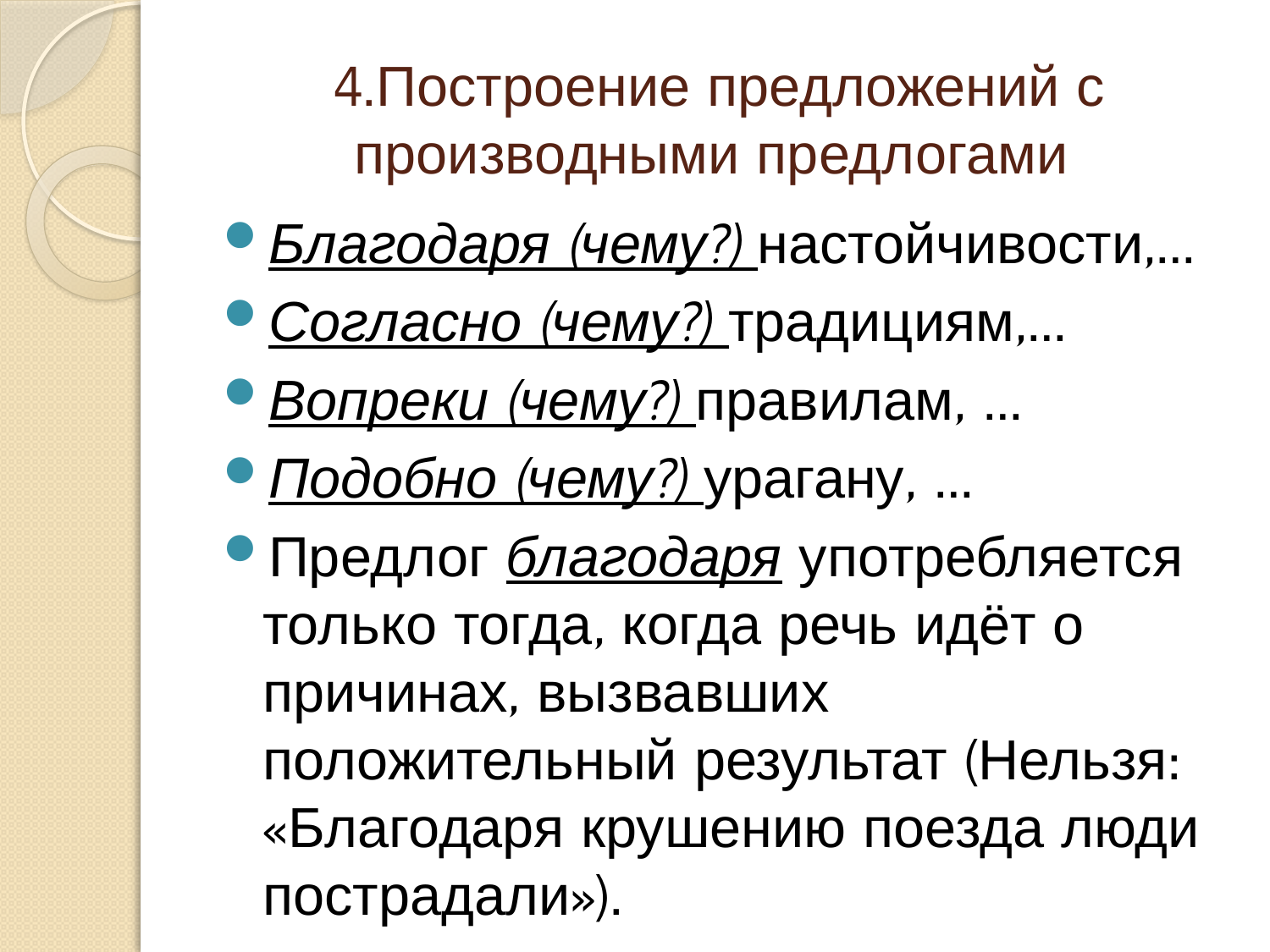

# 4.Построение предложений с производными предлогами
Благодаря (чему?) настойчивости,…
Согласно (чему?) традициям,…
Вопреки (чему?) правилам, …
Подобно (чему?) урагану, …
Предлог благодаря употребляется только тогда, когда речь идёт о причинах, вызвавших положительный результат (Нельзя: «Благодаря крушению поезда люди пострадали»).